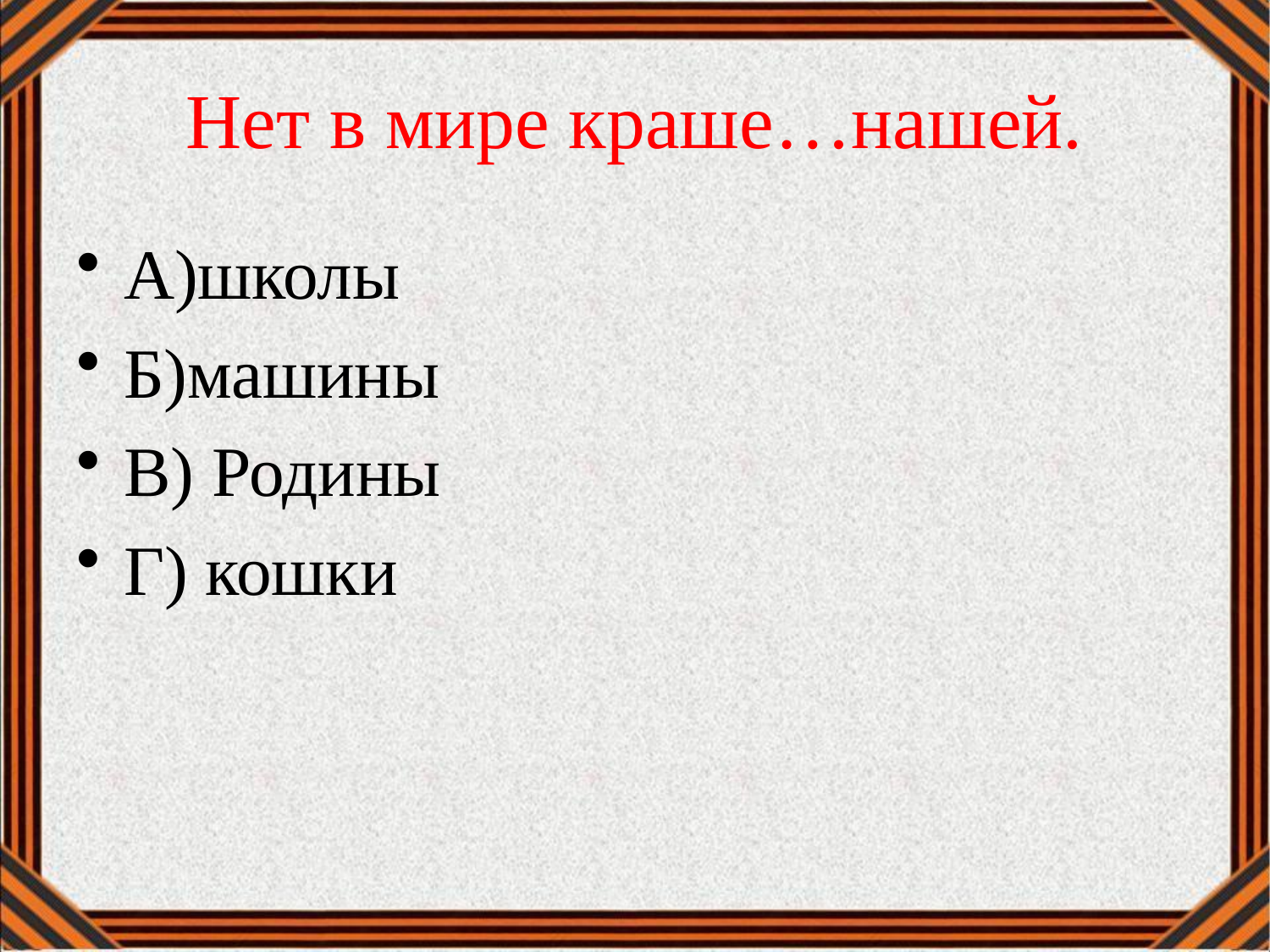

# Нет в мире краше…нашей.
А)школы
Б)машины
В) Родины
Г) кошки